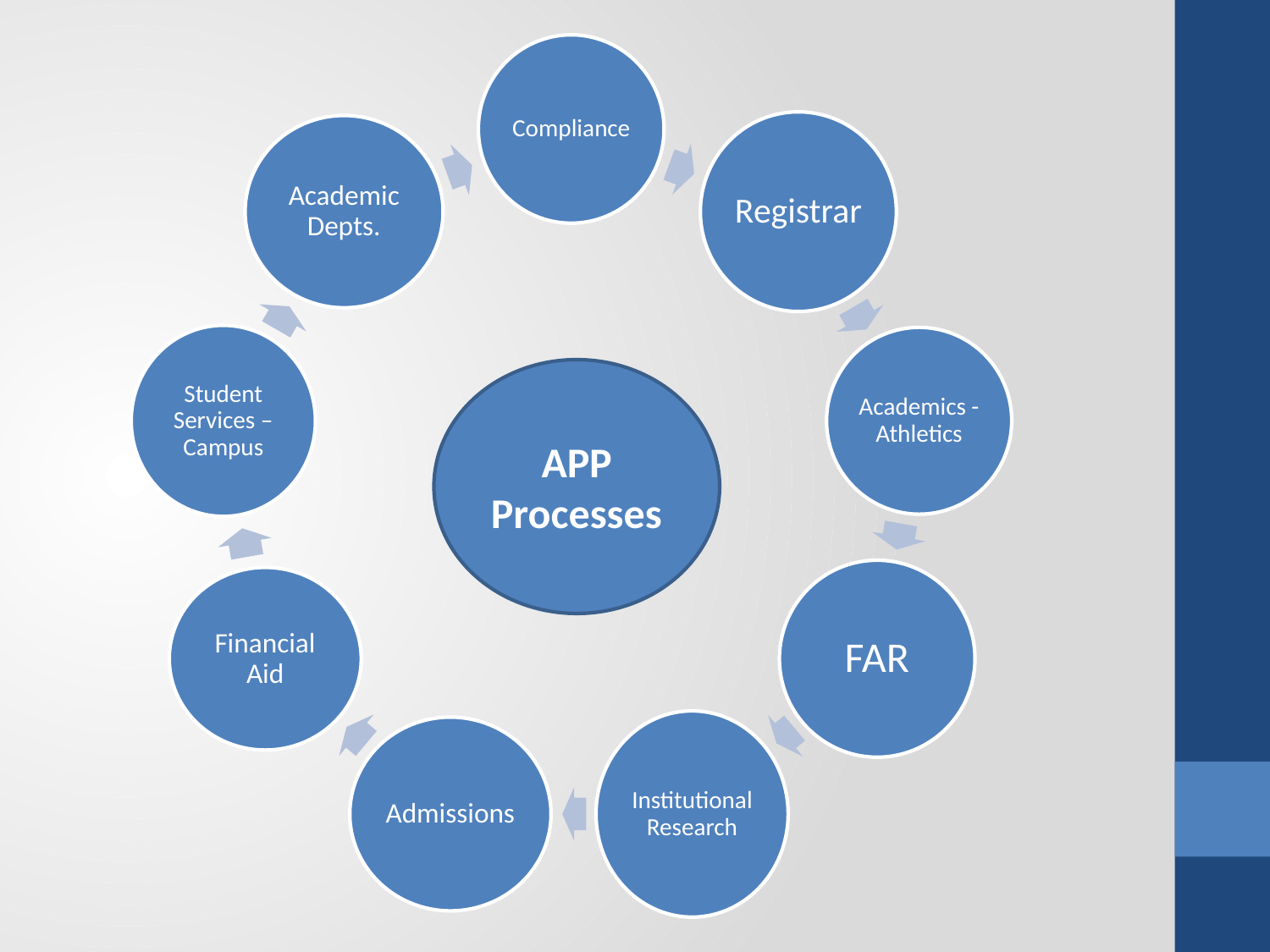

Compliance

Registrar

Academics - Athletics

FAR

Institutional Research

Admissions

Financial Aid

Student Services – Campus

Academic Depts.

APP Processes